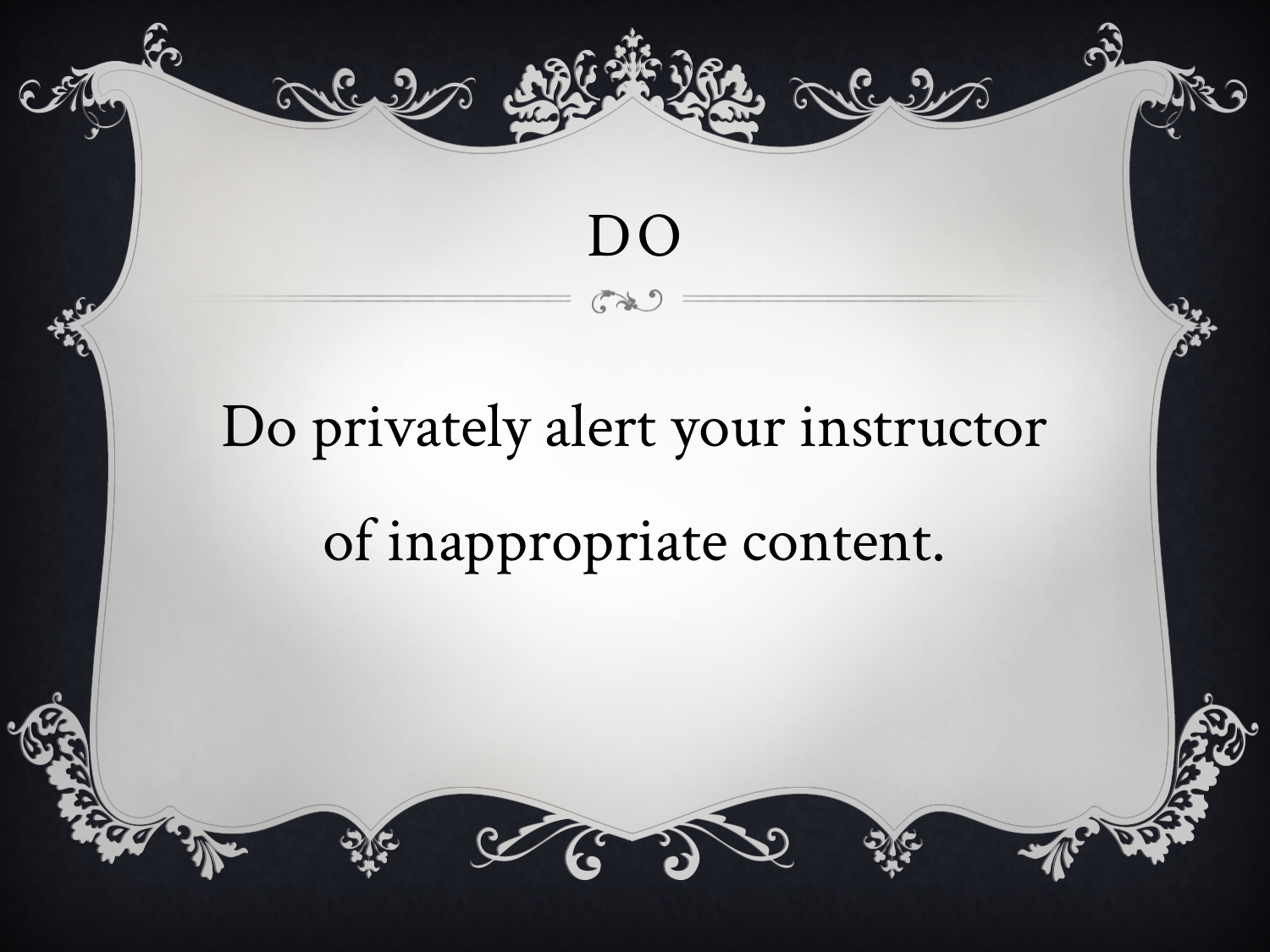

# Do
Do privately alert your instructor of inappropriate content.